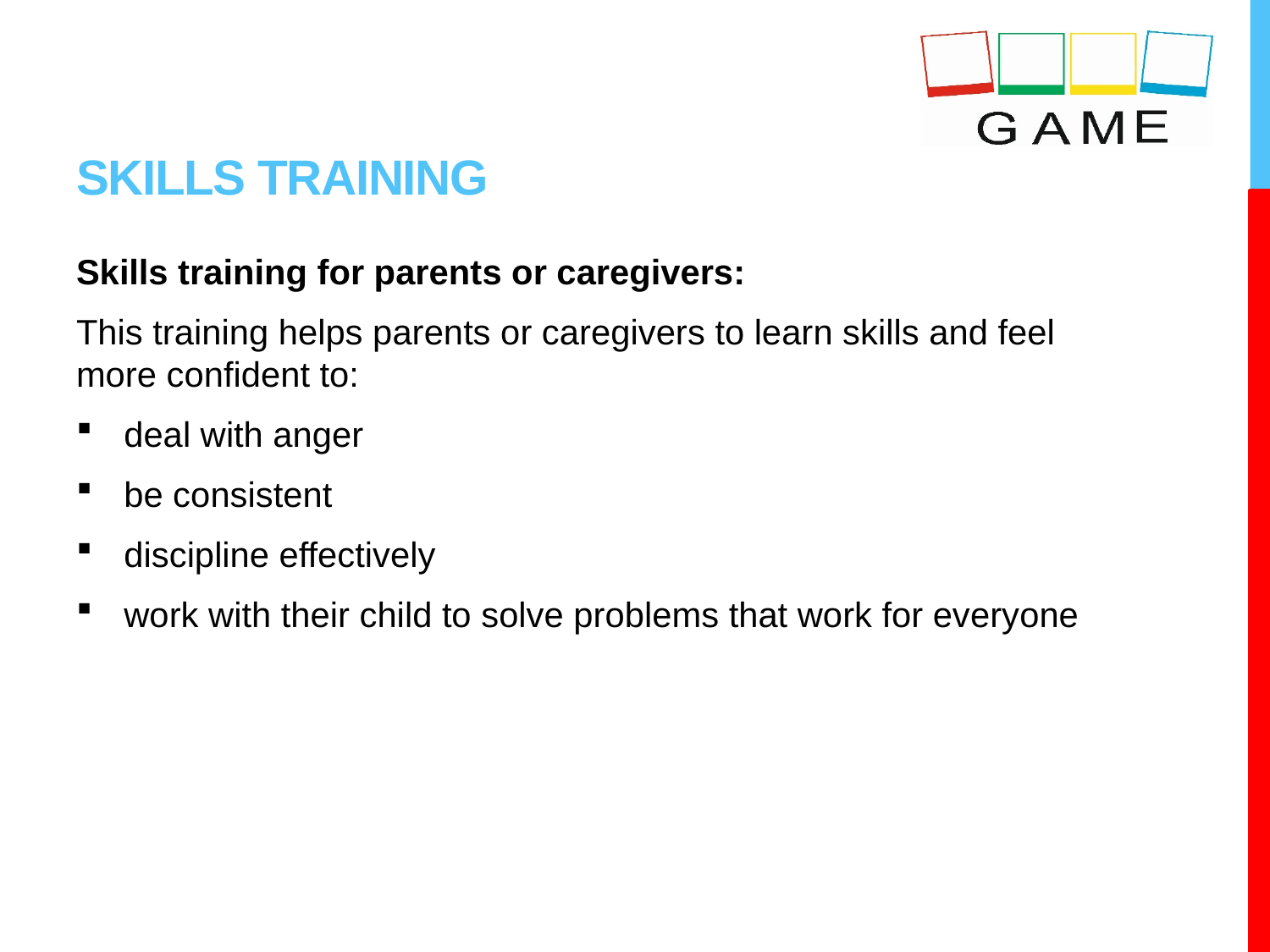

# Skills training
Skills training for parents or caregivers:
This training helps parents or caregivers to learn skills and feel more confident to:
deal with anger
be consistent
discipline effectively
work with their child to solve problems that work for everyone